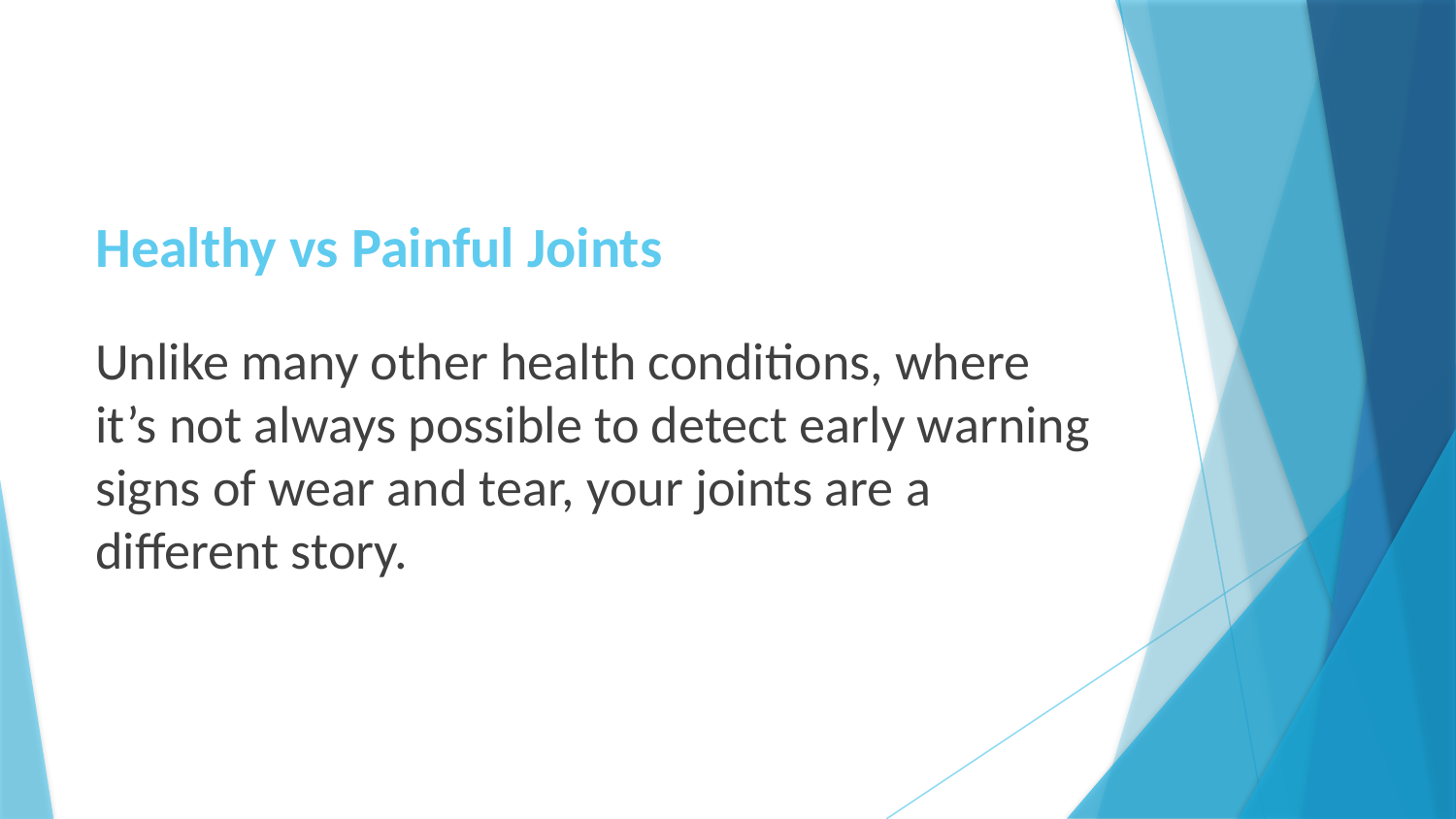

# Healthy vs Painful Joints
Unlike many other health conditions, where it’s not always possible to detect early warning signs of wear and tear, your joints are a different story.